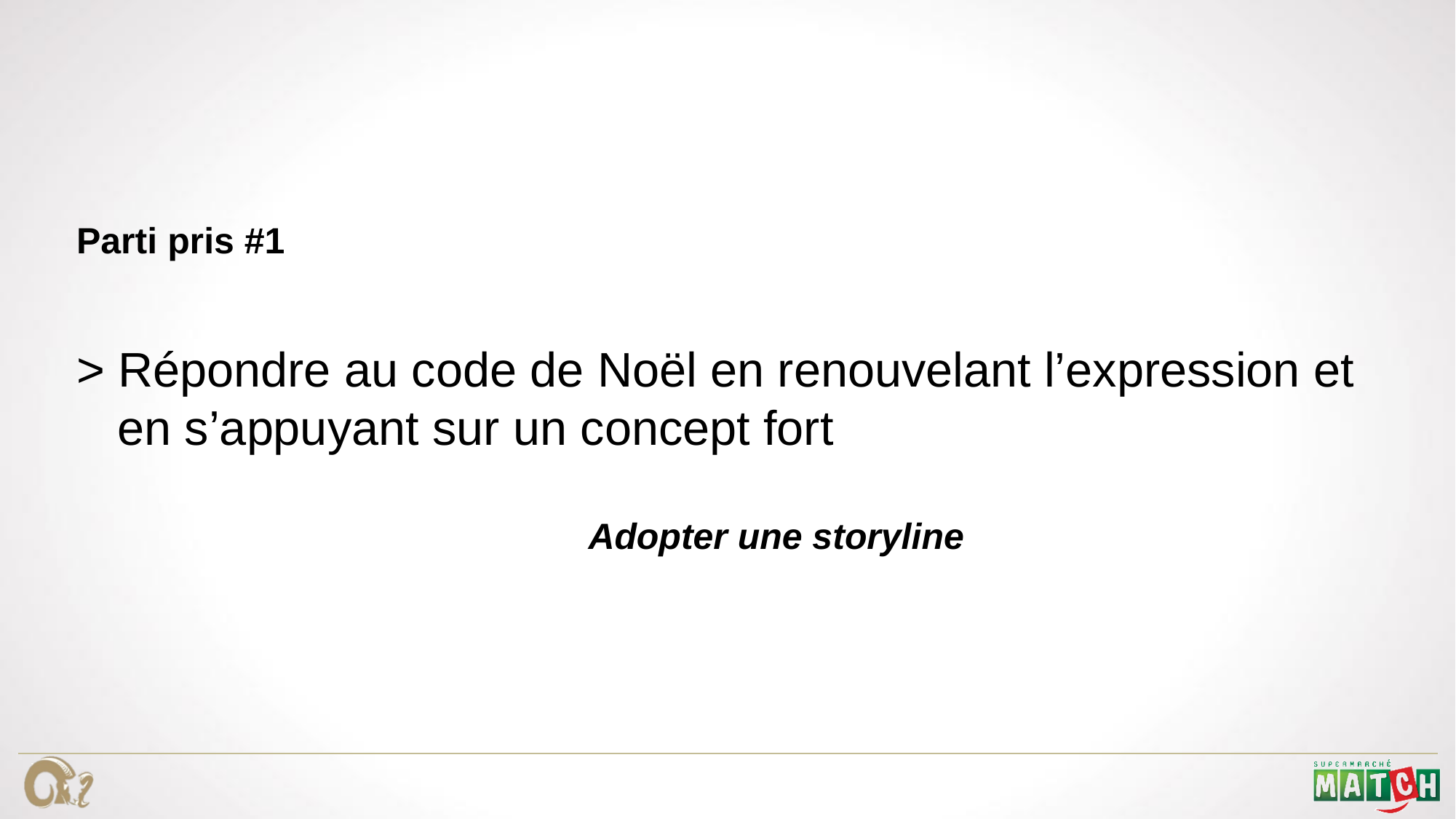

Parti pris #1

> Répondre au code de Noël en renouvelant l’expression et en s’appuyant sur un concept fort

Adopter une storyline